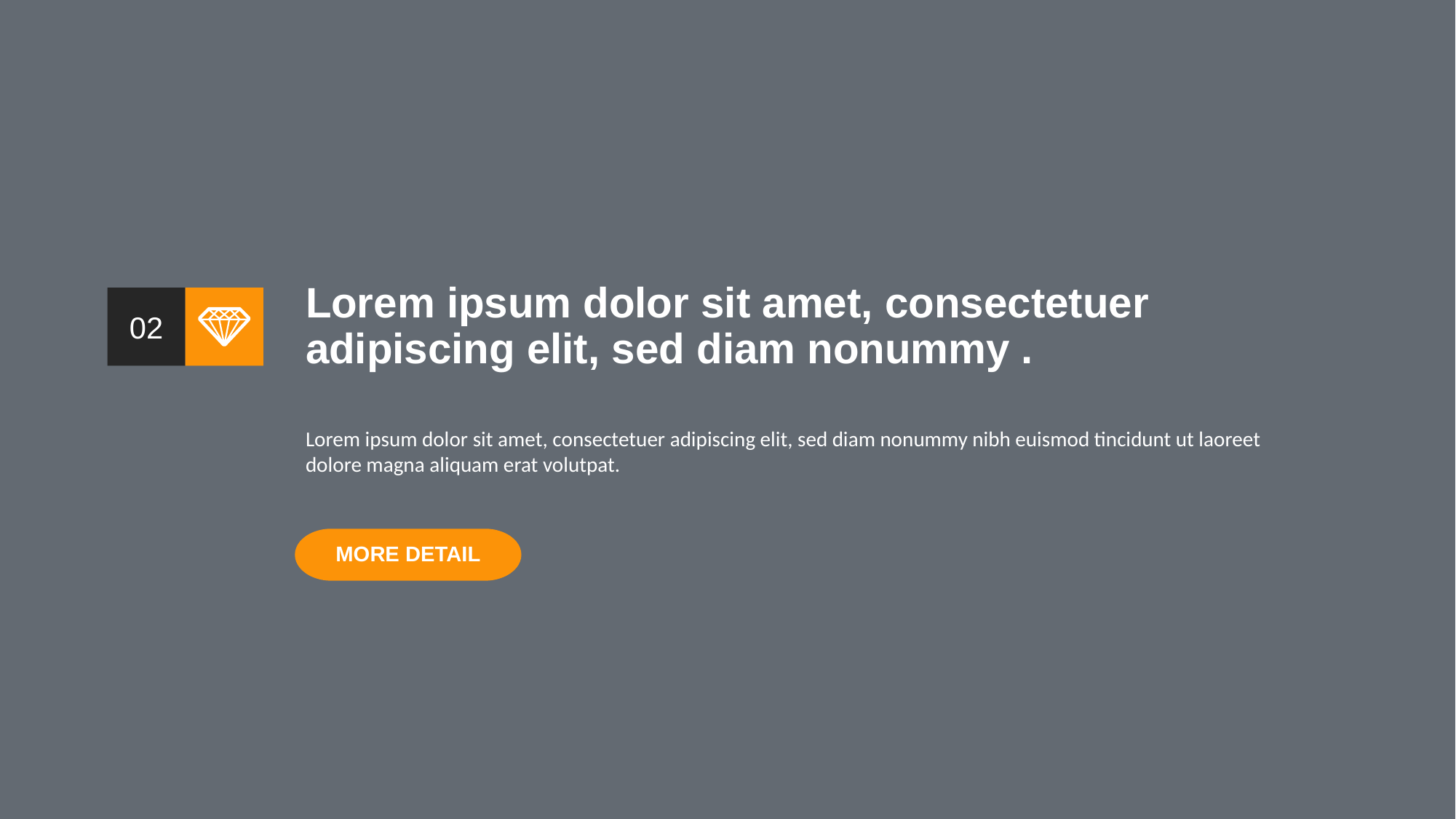

Lorem ipsum dolor sit amet, consectetuer adipiscing elit, sed diam nonummy .

02

Lorem ipsum dolor sit amet, consectetuer adipiscing elit, sed diam nonummy nibh euismod tincidunt ut laoreet dolore magna aliquam erat volutpat.
MORE DETAIL